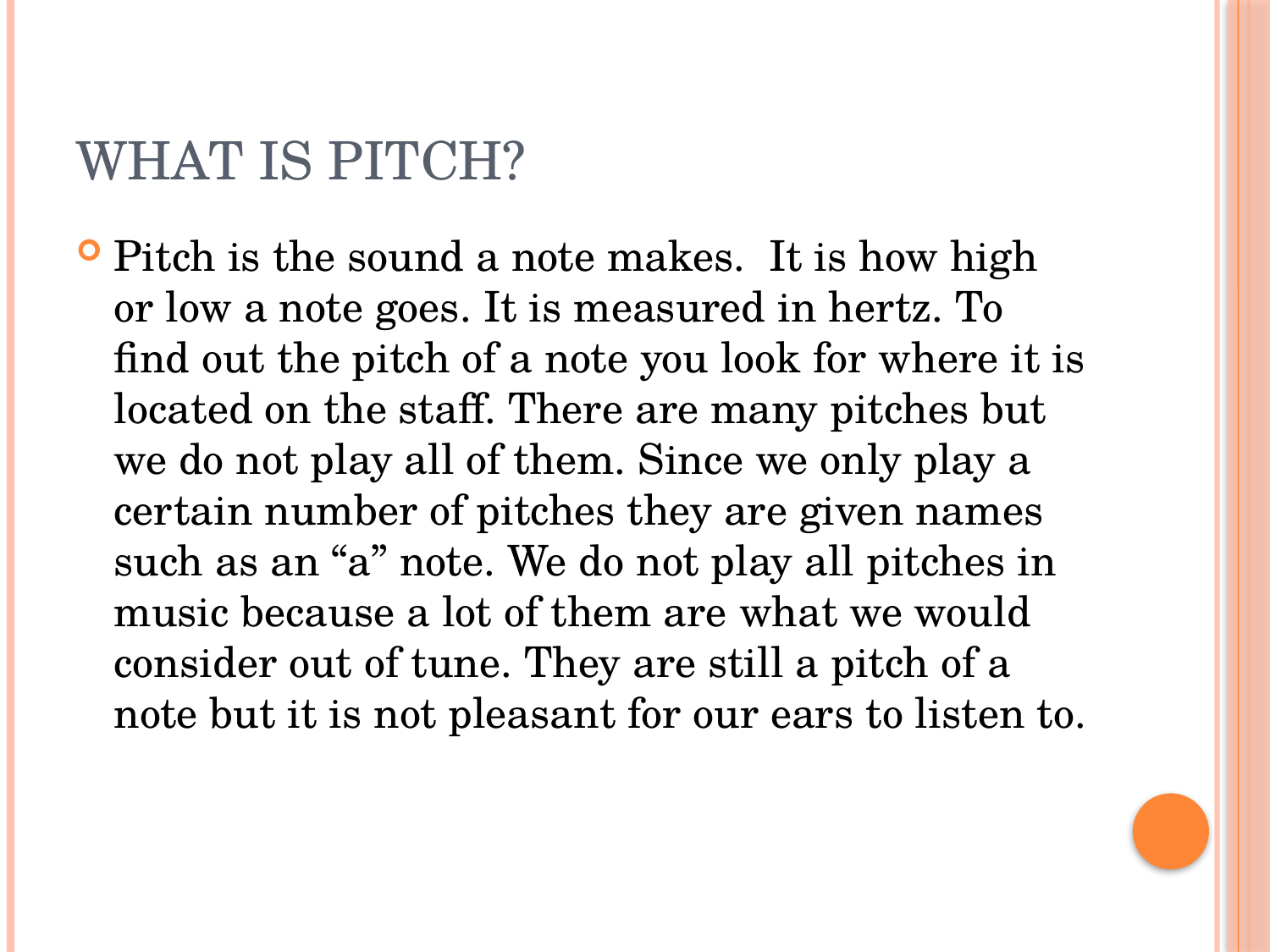

# What is Pitch?
Pitch is the sound a note makes.  It is how high or low a note goes. It is measured in hertz. To find out the pitch of a note you look for where it is located on the staff. There are many pitches but we do not play all of them. Since we only play a certain number of pitches they are given names such as an “a” note. We do not play all pitches in music because a lot of them are what we would consider out of tune. They are still a pitch of a note but it is not pleasant for our ears to listen to.